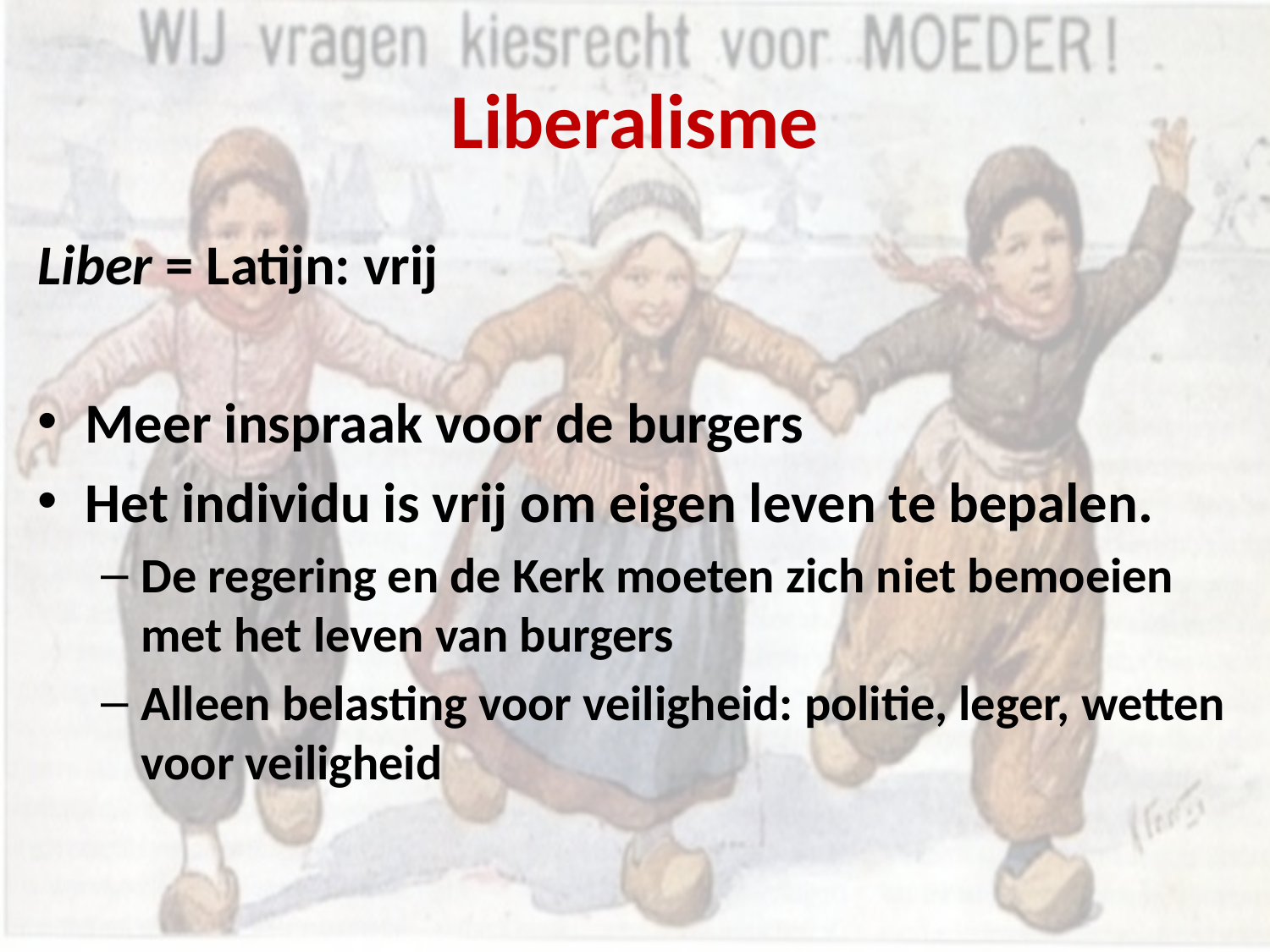

# Liberalisme
Liber = Latijn: vrij

Meer inspraak voor de burgers
Het individu is vrij om eigen leven te bepalen.
De regering en de Kerk moeten zich niet bemoeien met het leven van burgers
Alleen belasting voor veiligheid: politie, leger, wetten voor veiligheid